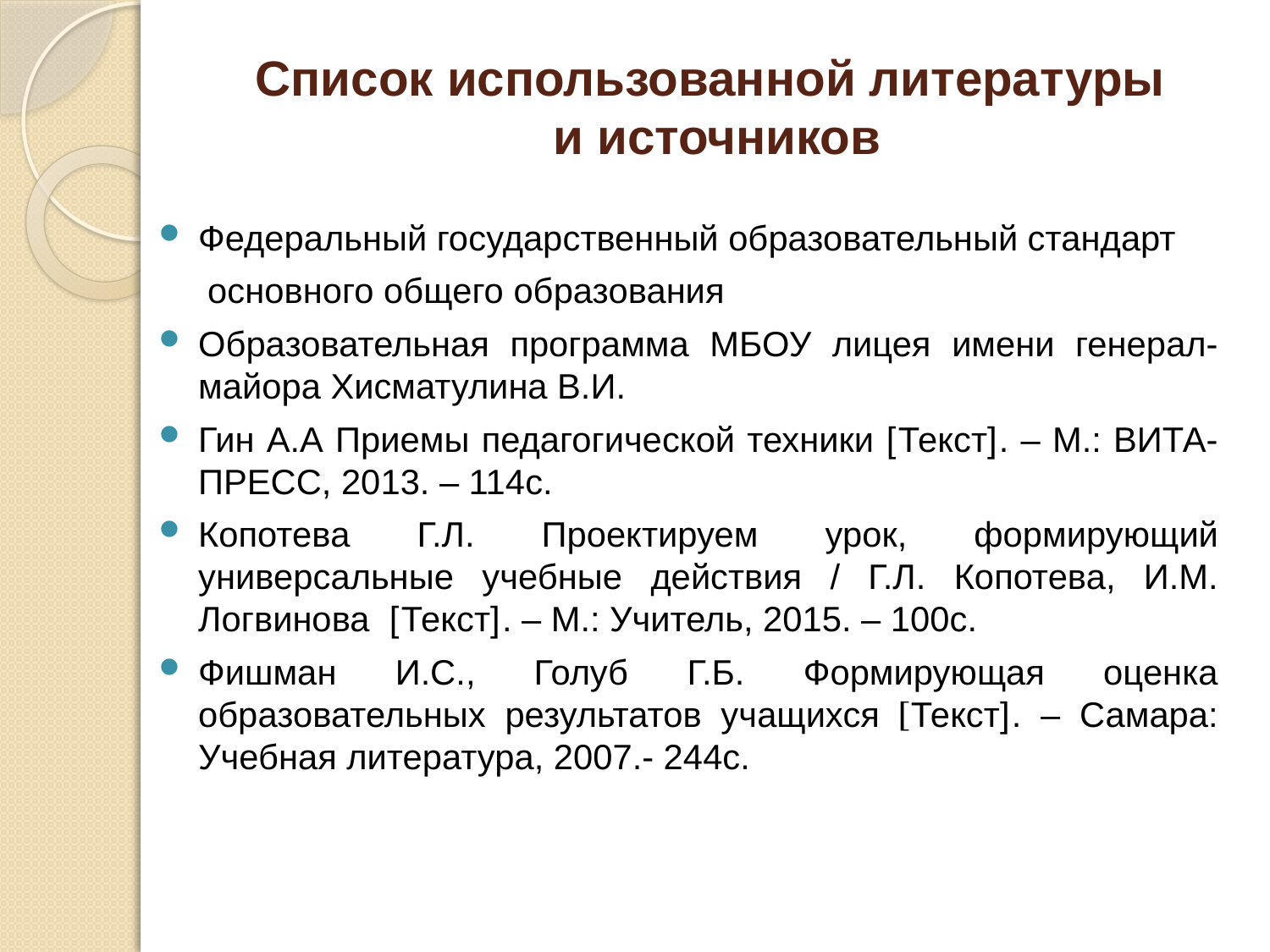

# Список использованной литературы и источников

Федеральный государственный образовательный стандарт
     основного общего образования
Образовательная программа МБОУ лицея имени генерал-майора Хисматулина В.И.
Гин А.А Приемы педагогической техники [Текст]. – М.: ВИТА-ПРЕСС, 2013. – 114с.
Копотева Г.Л. Проектируем урок, формирующий универсальные учебные действия / Г.Л. Копотева, И.М. Логвинова  [Текст]. – М.: Учитель, 2015. – 100с.
Фишман И.С., Голуб Г.Б. Формирующая оценка образовательных результатов учащихся [Текст]. – Самара: Учебная литература, 2007.- 244с.